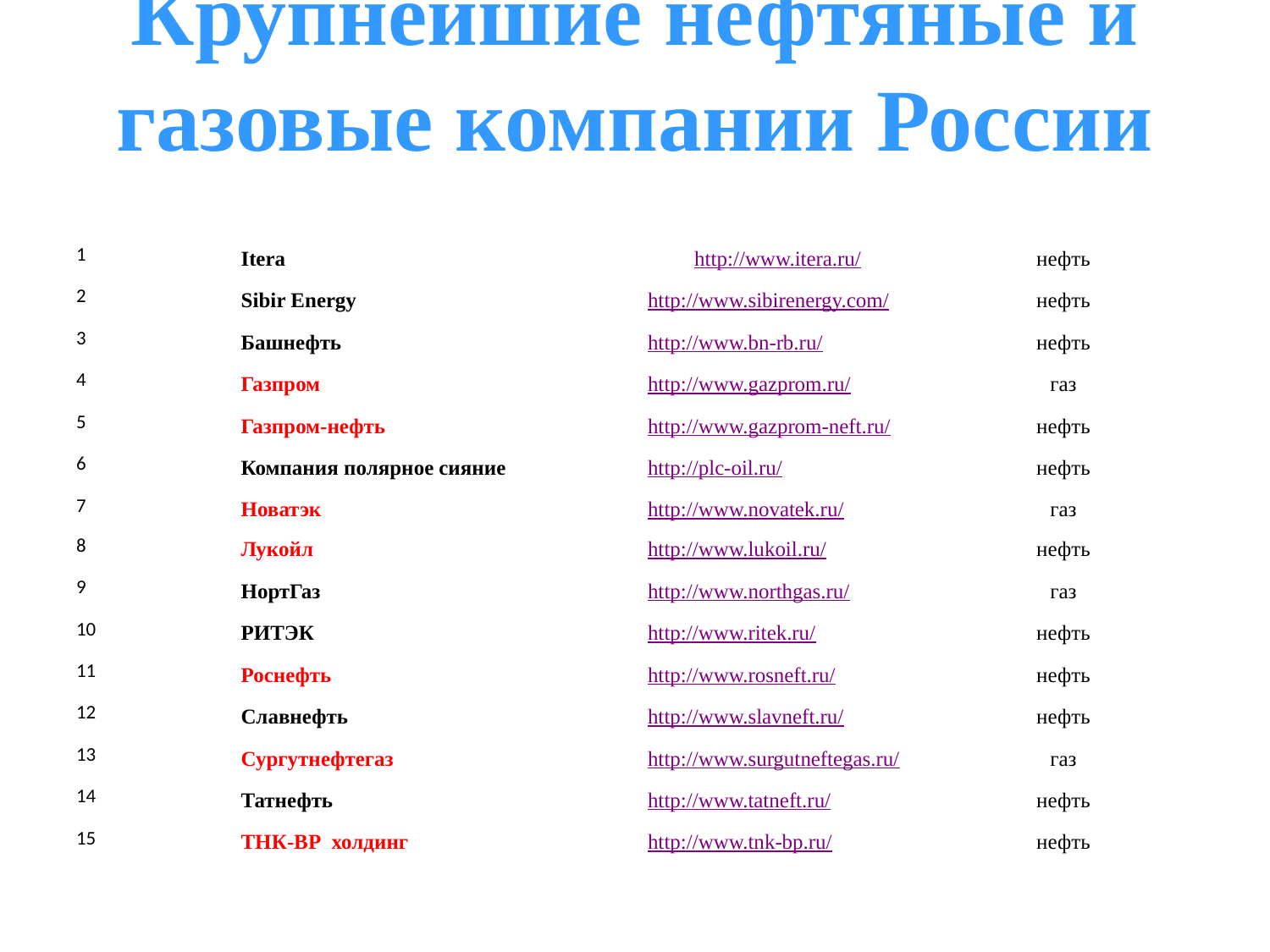

Крупнейшие нефтяные и газовые компании России
| № пп | Компания | Официальный сайт | Вид добываемого сырья |
| --- | --- | --- | --- |
| 1 | Itera | http://www.itera.ru/ | нефть |
| 2 | Sibir Energy | http://www.sibirenergy.com/ | нефть |
| 3 | Башнефть | http://www.bn-rb.ru/ | нефть |
| 4 | Газпром | http://www.gazprom.ru/ | газ |
| 5 | Газпром-нефть | http://www.gazprom-neft.ru/ | нефть |
| 6 | Компания полярное сияние | http://plc-oil.ru/ | нефть |
| 7 | Новатэк | http://www.novatek.ru/ | газ |
| 8 | Лукойл | http://www.lukoil.ru/ | нефть |
| 9 | НортГаз | http://www.northgas.ru/ | газ |
| 10 | РИТЭК | http://www.ritek.ru/ | нефть |
| 11 | Роснефть | http://www.rosneft.ru/ | нефть |
| 12 | Славнефть | http://www.slavneft.ru/ | нефть |
| 13 | Сургутнефтегаз | http://www.surgutneftegas.ru/ | газ |
| 14 | Татнефть | http://www.tatneft.ru/ | нефть |
| 15 | ТНК-ВР холдинг | http://www.tnk-bp.ru/ | нефть |